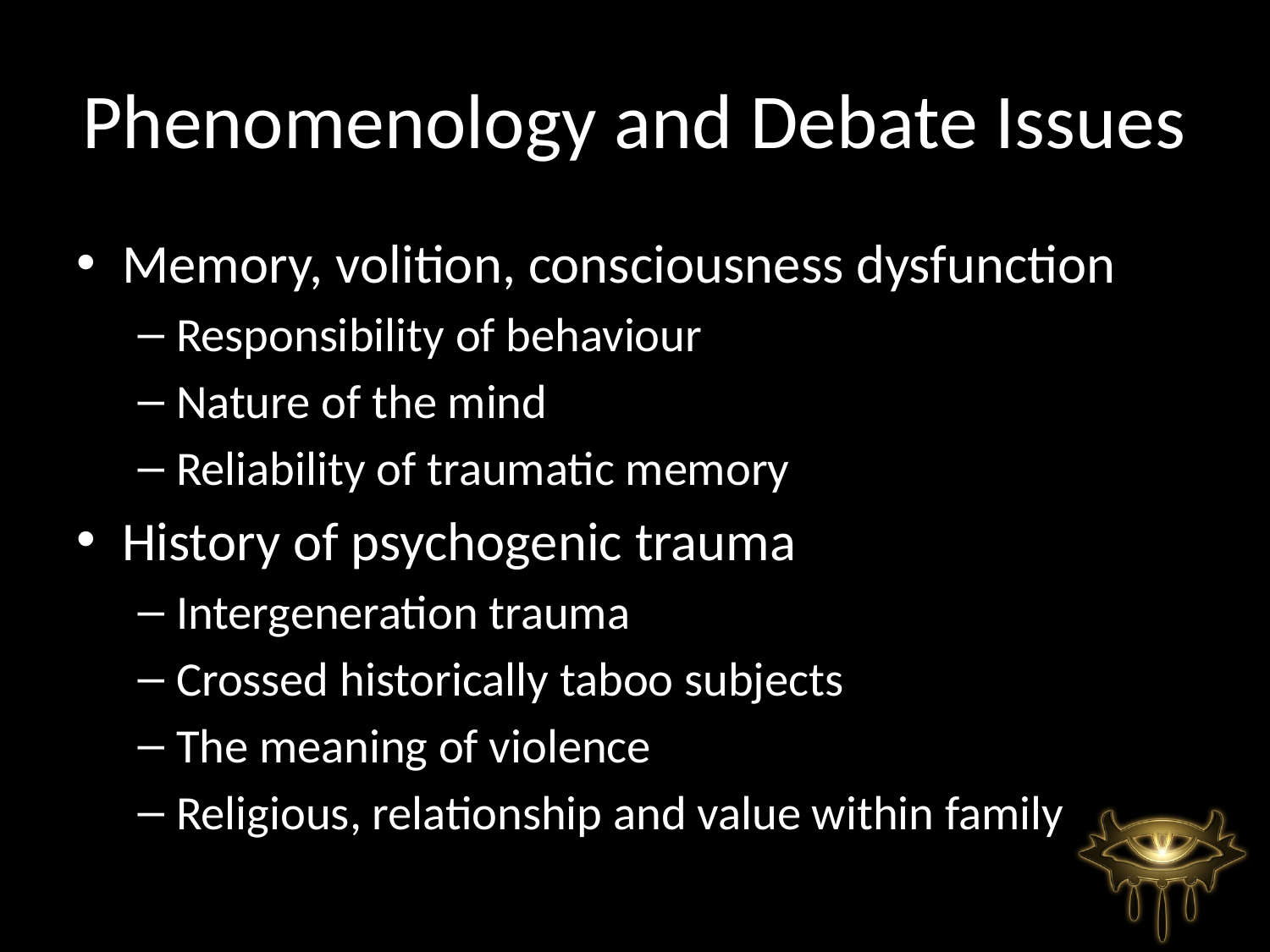

# Phenomenology and Debate Issues
Memory, volition, consciousness dysfunction
Responsibility of behaviour
Nature of the mind
Reliability of traumatic memory
History of psychogenic trauma
Intergeneration trauma
Crossed historically taboo subjects
The meaning of violence
Religious, relationship and value within family